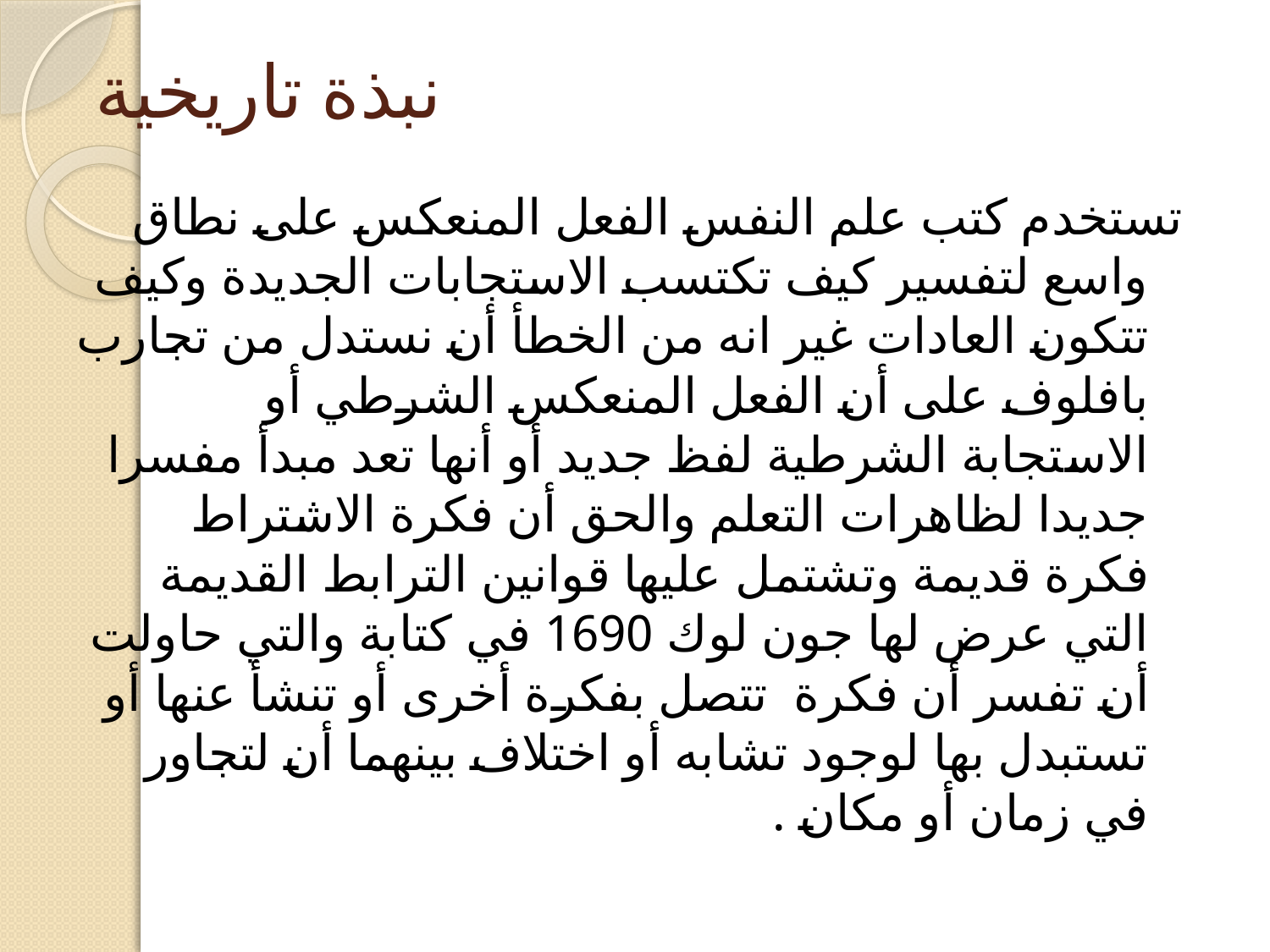

# نبذة تاريخية
تستخدم كتب علم النفس الفعل المنعكس على نطاق واسع لتفسير كيف تكتسب الاستجابات الجديدة وكيف تتكون العادات غير انه من الخطأ أن نستدل من تجارب بافلوف على أن الفعل المنعكس الشرطي أو الاستجابة الشرطية لفظ جديد أو أنها تعد مبدأ مفسرا جديدا لظاهرات التعلم والحق أن فكرة الاشتراط فكرة قديمة وتشتمل عليها قوانين الترابط القديمة التي عرض لها جون لوك 1690 في كتابة والتي حاولت أن تفسر أن فكرة  تتصل بفكرة أخرى أو تنشأ عنها أو تستبدل بها لوجود تشابه أو اختلاف بينهما أن لتجاور في زمان أو مكان .